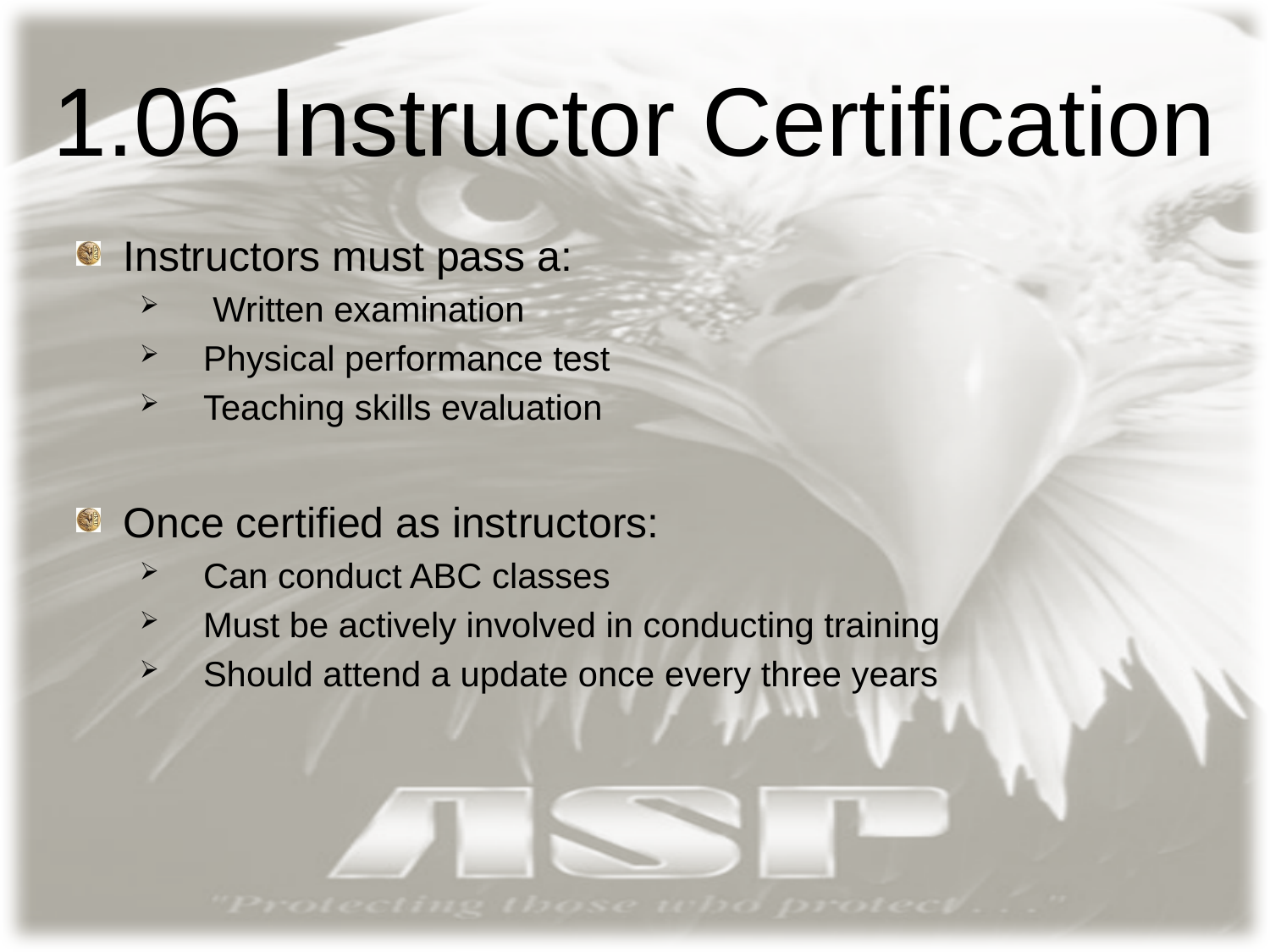

# 1.06 Instructor Certification
Instructors must pass a:
 Written examination
Physical performance test
Teaching skills evaluation

Once certified as instructors:
Can conduct ABC classes
Must be actively involved in conducting training
Should attend a update once every three years